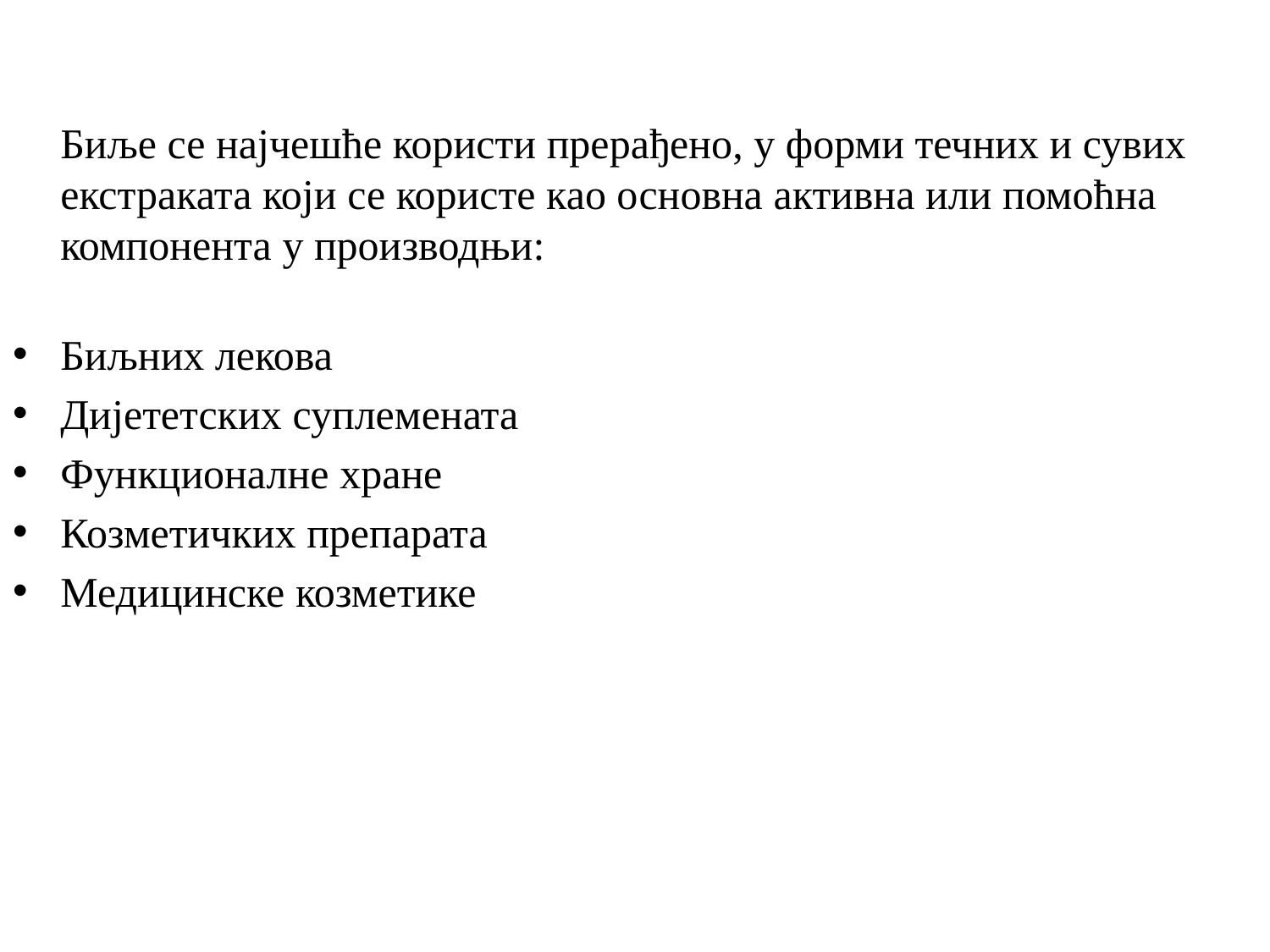

Биље се најчешће користи прерађено, у форми течних и сувих екстраката који се користе као основна активна или помоћна компонента у производњи:
Биљних лекова
Дијететских суплемената
Функционалне хране
Козметичких препарата
Медицинске козметике